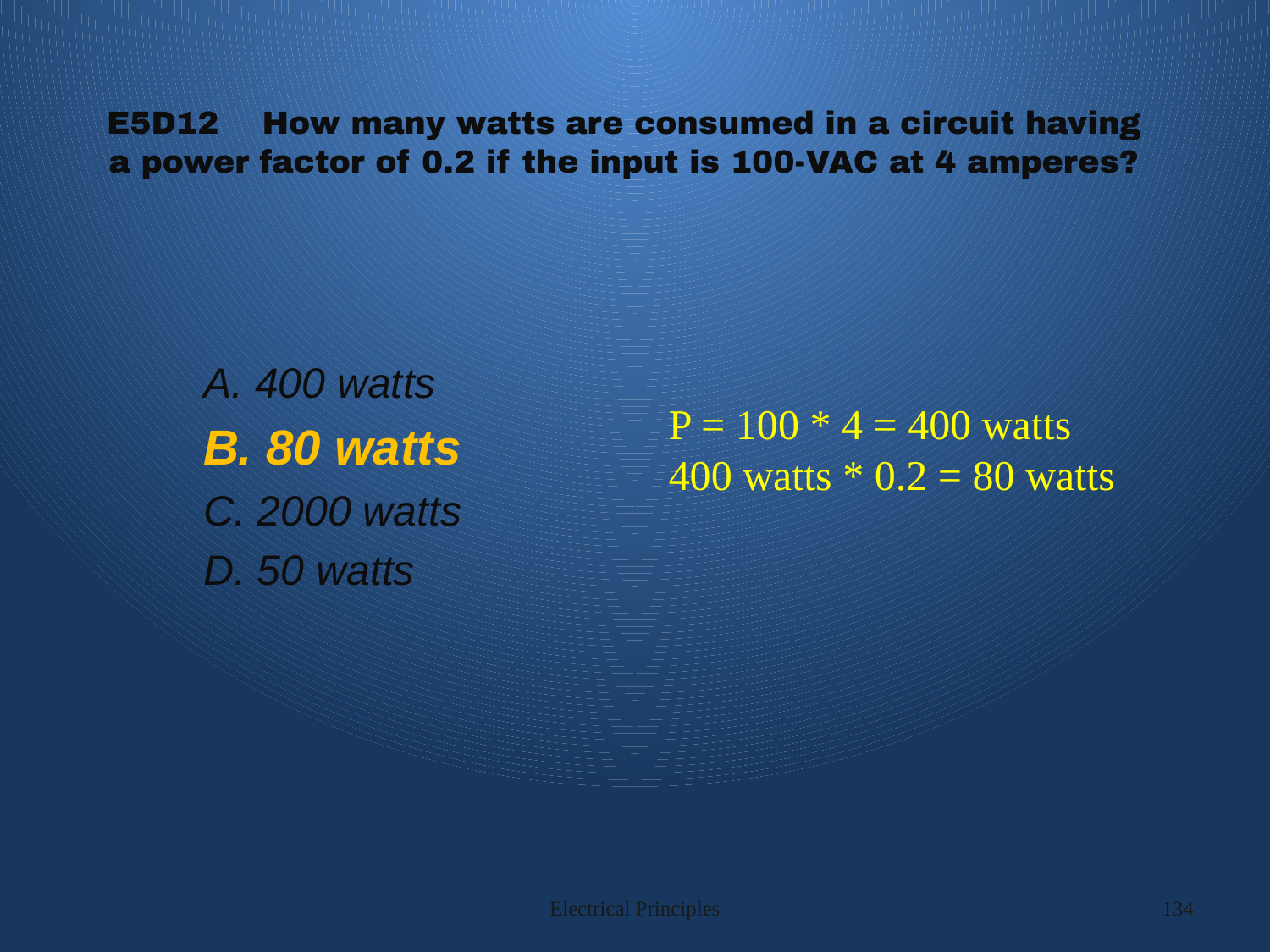

# E5D12    How many watts are consumed in a circuit having a power factor of 0.2 if the input is 100-VAC at 4 amperes?
A. 400 watts
B. 80 watts
C. 2000 watts
D. 50 watts
P = 100 * 4 = 400 watts
400 watts * 0.2 = 80 watts
Electrical Principles
134